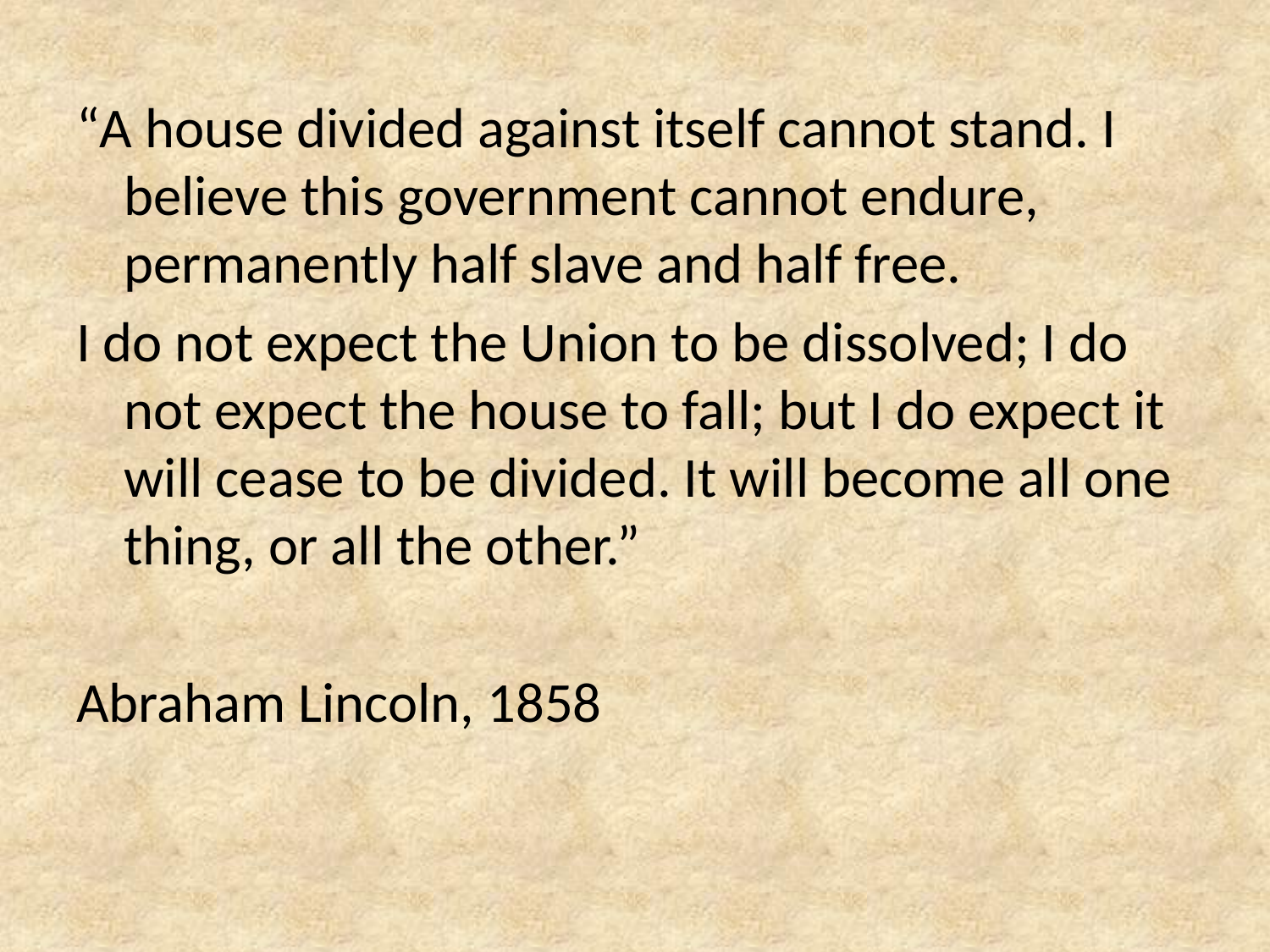

“A house divided against itself cannot stand. I believe this government cannot endure, permanently half slave and half free.
I do not expect the Union to be dissolved; I do not expect the house to fall; but I do expect it will cease to be divided. It will become all one thing, or all the other.”

Abraham Lincoln, 1858